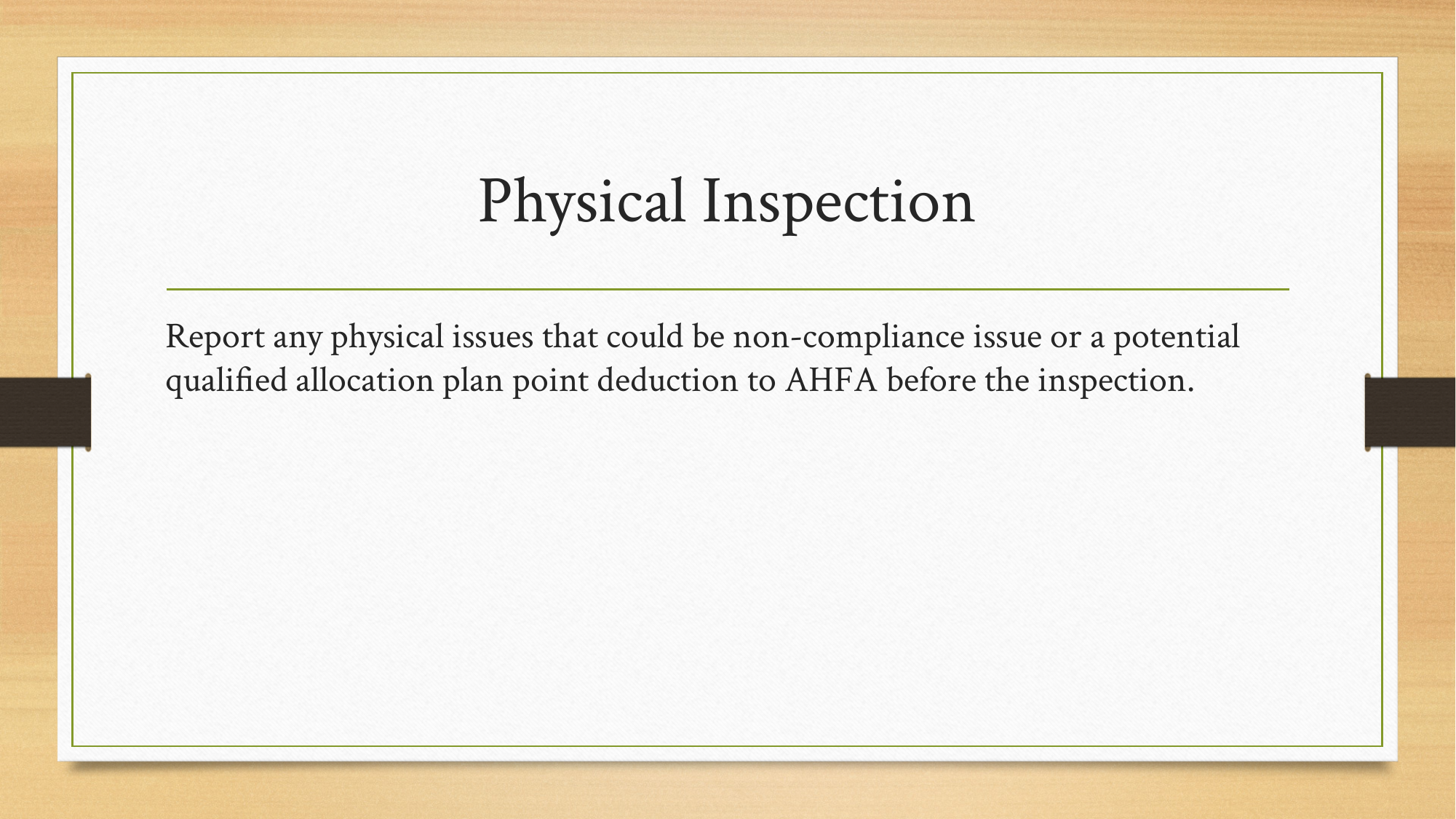

# Physical Inspection
Report any physical issues that could be non-compliance issue or a potential qualified allocation plan point deduction to AHFA before the inspection.